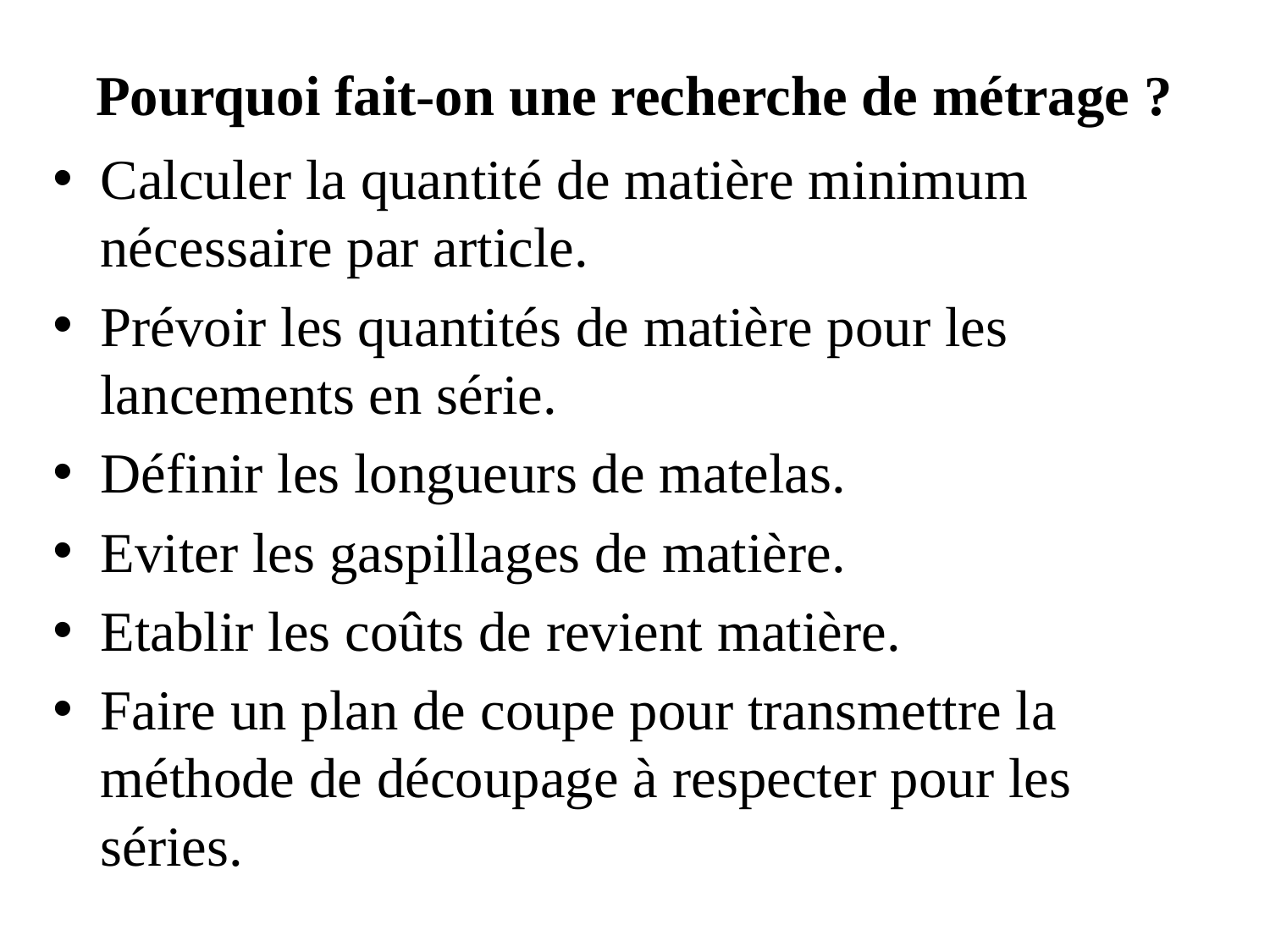

# Pourquoi fait-on une recherche de métrage ?
Calculer la quantité de matière minimum nécessaire par article.
Prévoir les quantités de matière pour les lancements en série.
Définir les longueurs de matelas.
Eviter les gaspillages de matière.
Etablir les coûts de revient matière.
Faire un plan de coupe pour transmettre la méthode de découpage à respecter pour les séries.